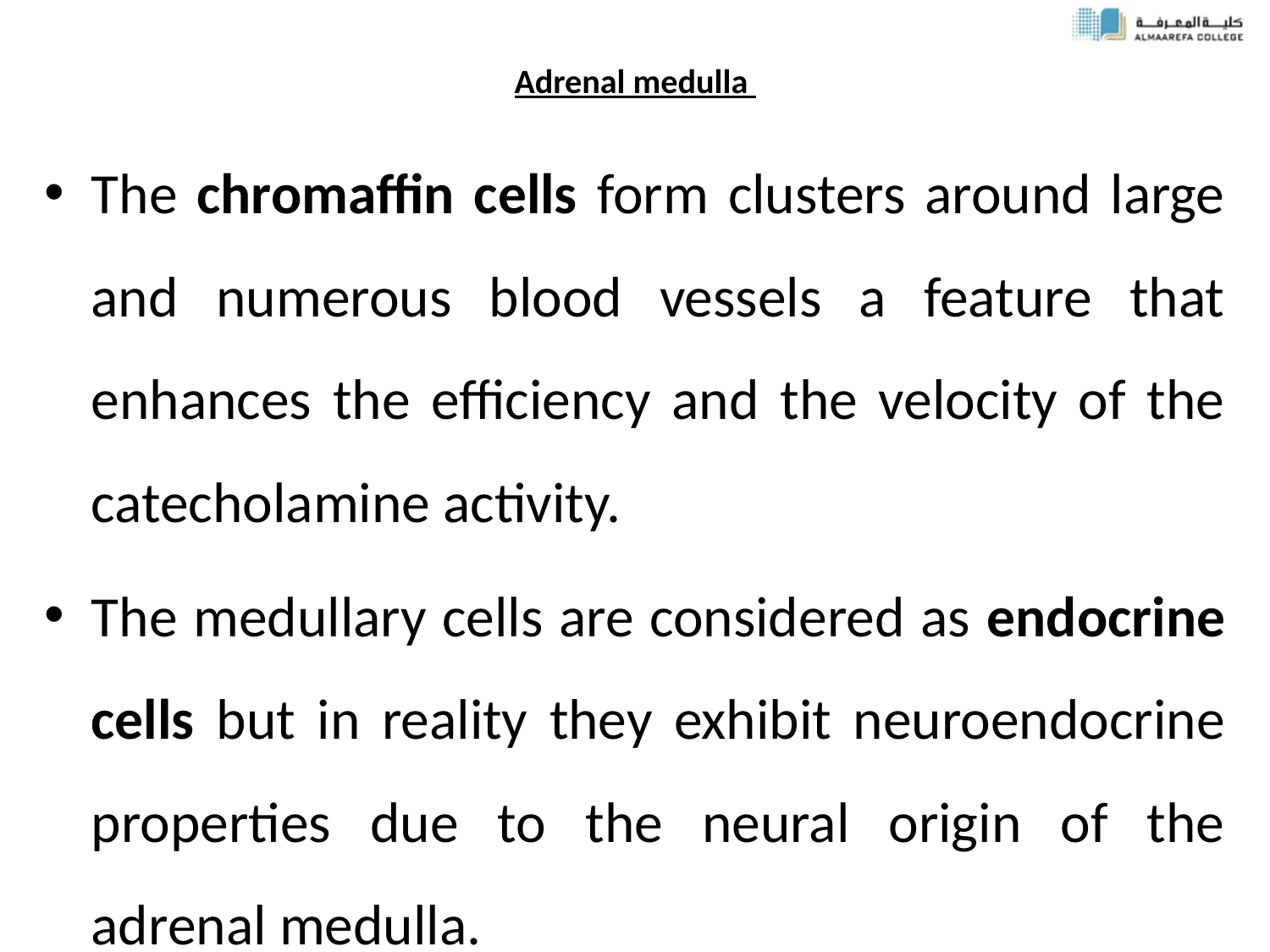

# Adrenal medulla
The chromaffin cells form clusters around large and numerous blood vessels a feature that enhances the efficiency and the velocity of the catecholamine activity.
The medullary cells are considered as endocrine cells but in reality they exhibit neuroendocrine properties due to the neural origin of the adrenal medulla.